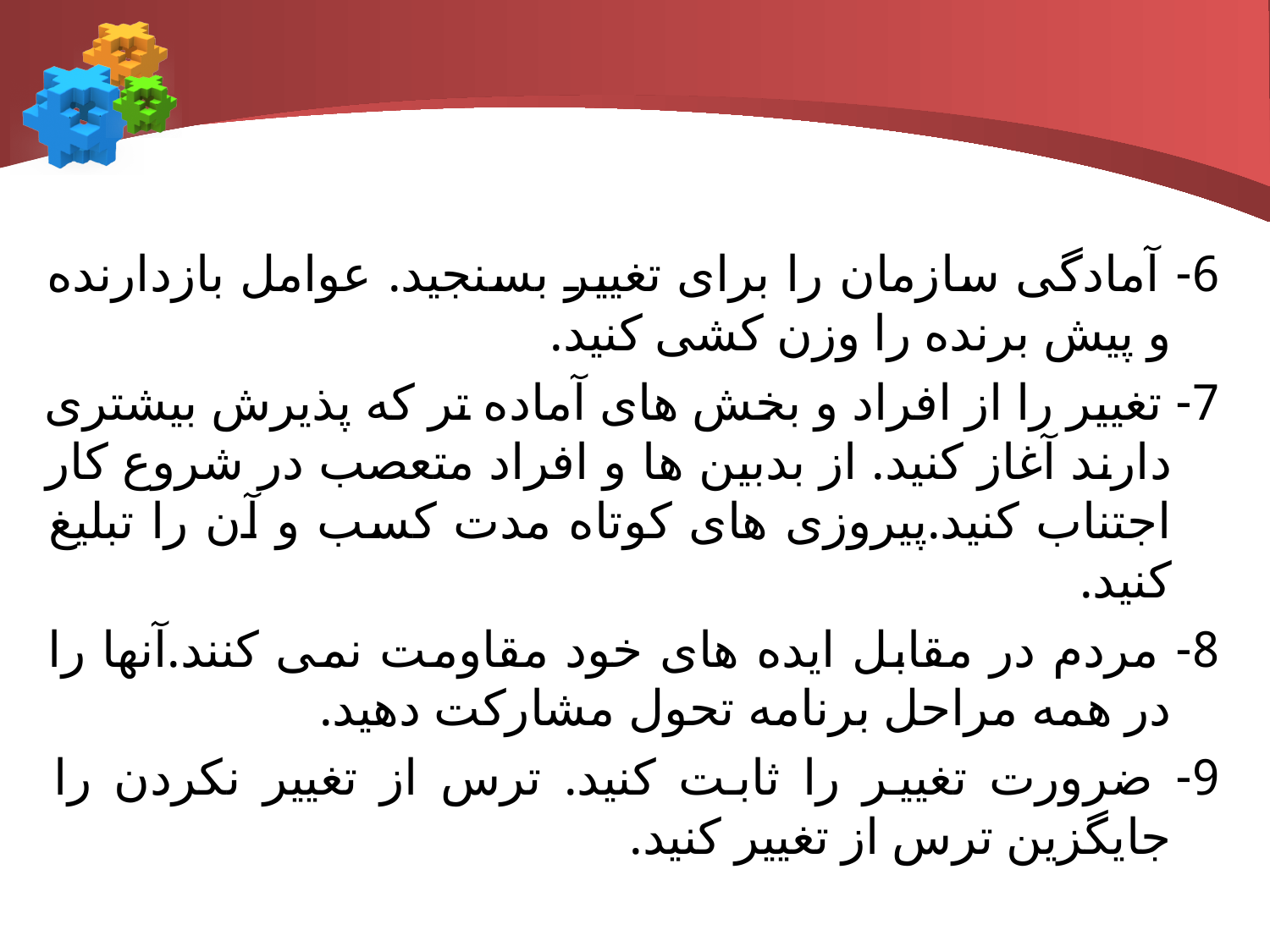

#
6- آمادگی سازمان را برای تغییر بسنجید. عوامل بازدارنده و پیش برنده را وزن کشی کنید.
7- تغییر را از افراد و بخش های آماده تر که پذیرش بیشتری دارند آغاز کنید. از بدبین ها و افراد متعصب در شروع کار اجتناب کنید.پیروزی های کوتاه مدت کسب و آن را تبلیغ کنید.
8- مردم در مقابل ایده های خود مقاومت نمی کنند.آنها را در همه مراحل برنامه تحول مشارکت دهید.
9- ضرورت تغییر را ثابت کنید. ترس از تغییر نکردن را جایگزین ترس از تغییر کنید.